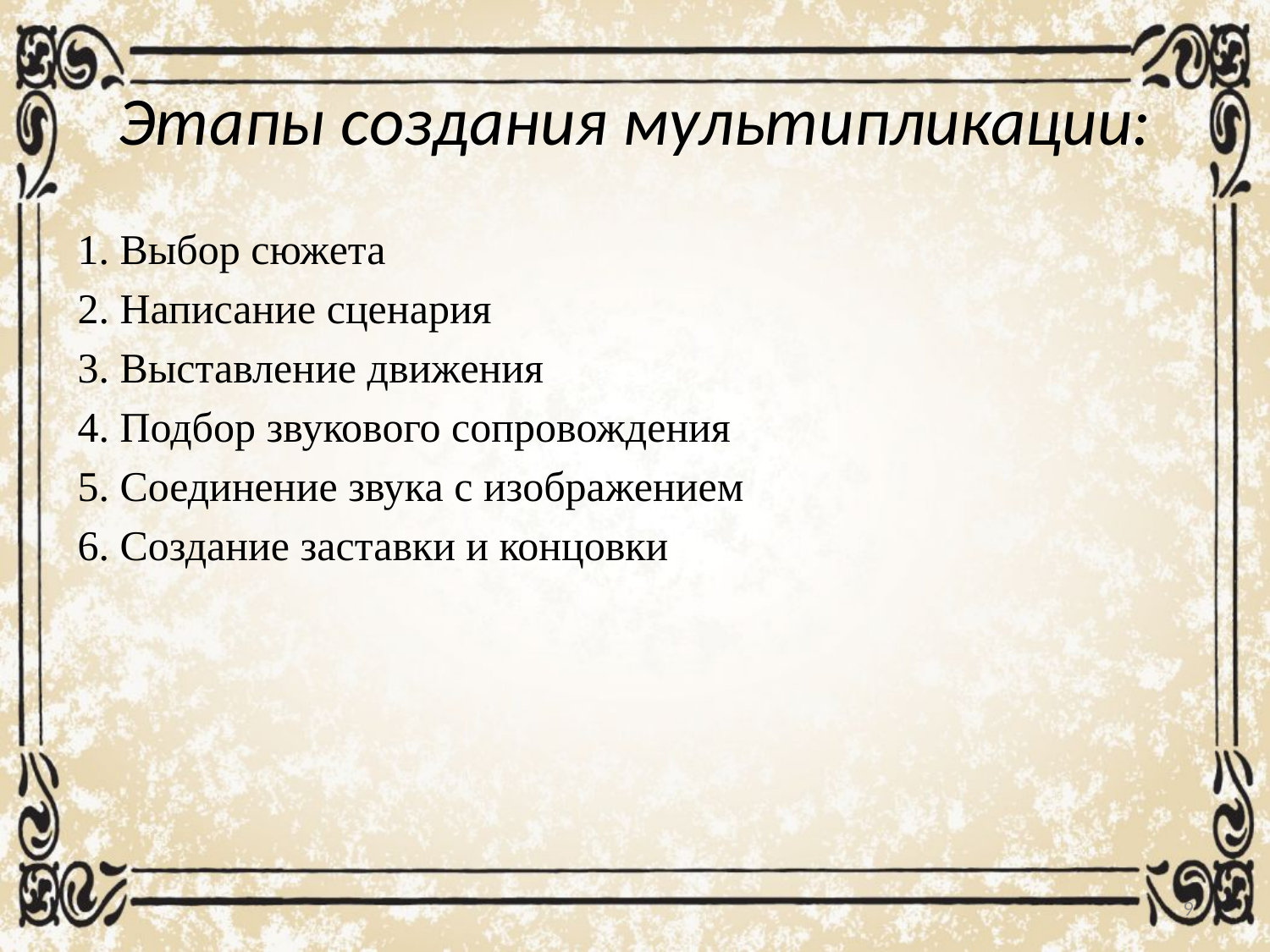

# Этапы создания мультипликации:
1. Выбор сюжета
2. Написание сценария
3. Выставление движения
4. Подбор звукового сопровождения
5. Соединение звука с изображением
6. Создание заставки и концовки

9